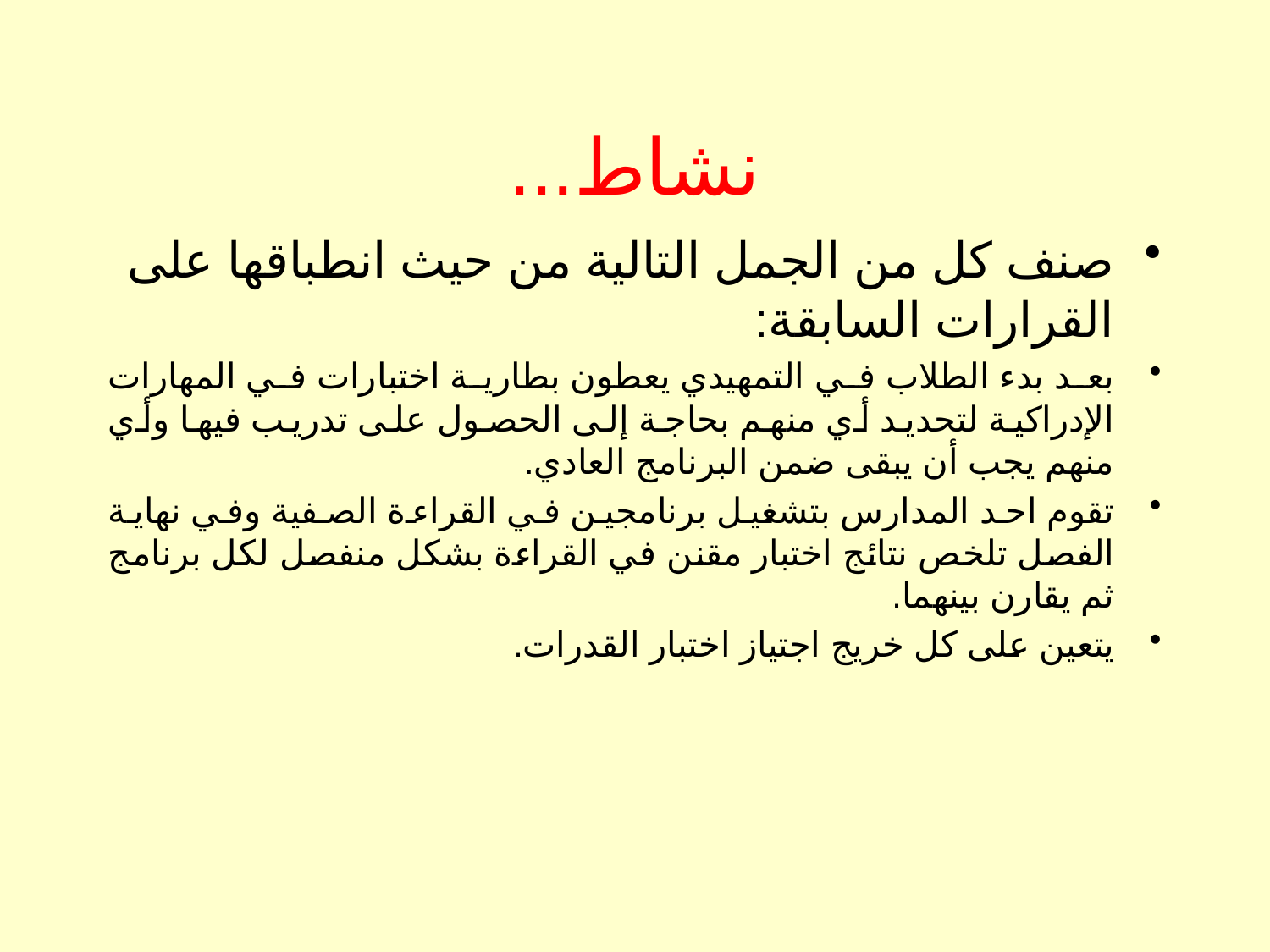

# نشاط...
صنف كل من الجمل التالية من حيث انطباقها على القرارات السابقة:
بعد بدء الطلاب في التمهيدي يعطون بطارية اختبارات في المهارات الإدراكية لتحديد أي منهم بحاجة إلى الحصول على تدريب فيها وأي منهم يجب أن يبقى ضمن البرنامج العادي.
تقوم احد المدارس بتشغيل برنامجين في القراءة الصفية وفي نهاية الفصل تلخص نتائج اختبار مقنن في القراءة بشكل منفصل لكل برنامج ثم يقارن بينهما.
يتعين على كل خريج اجتياز اختبار القدرات.